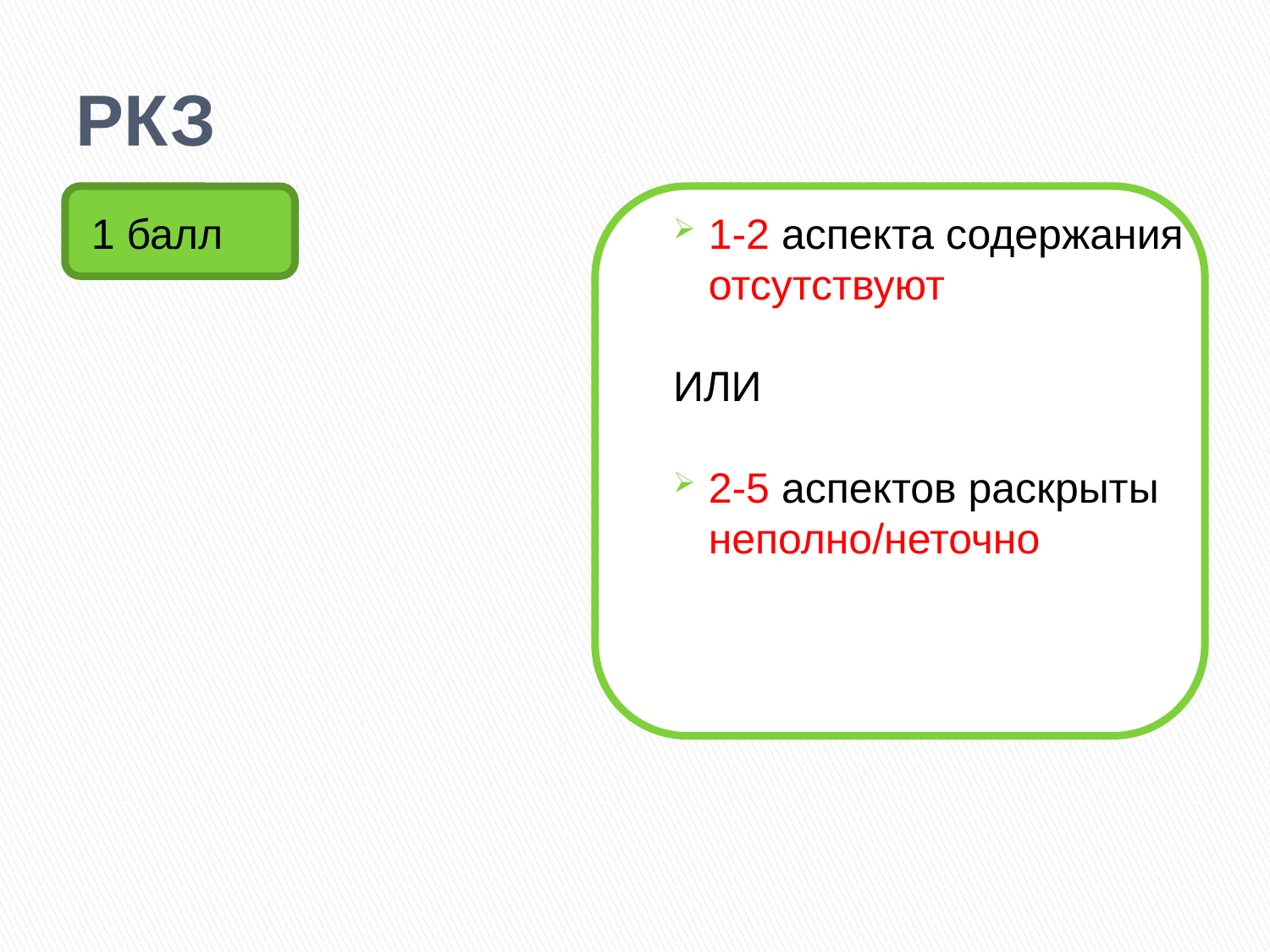

# РКЗ

1 балл
1-2 аспекта содержания отсутствуют

ИЛИ

2-5 аспектов раскрыты неполно/неточно